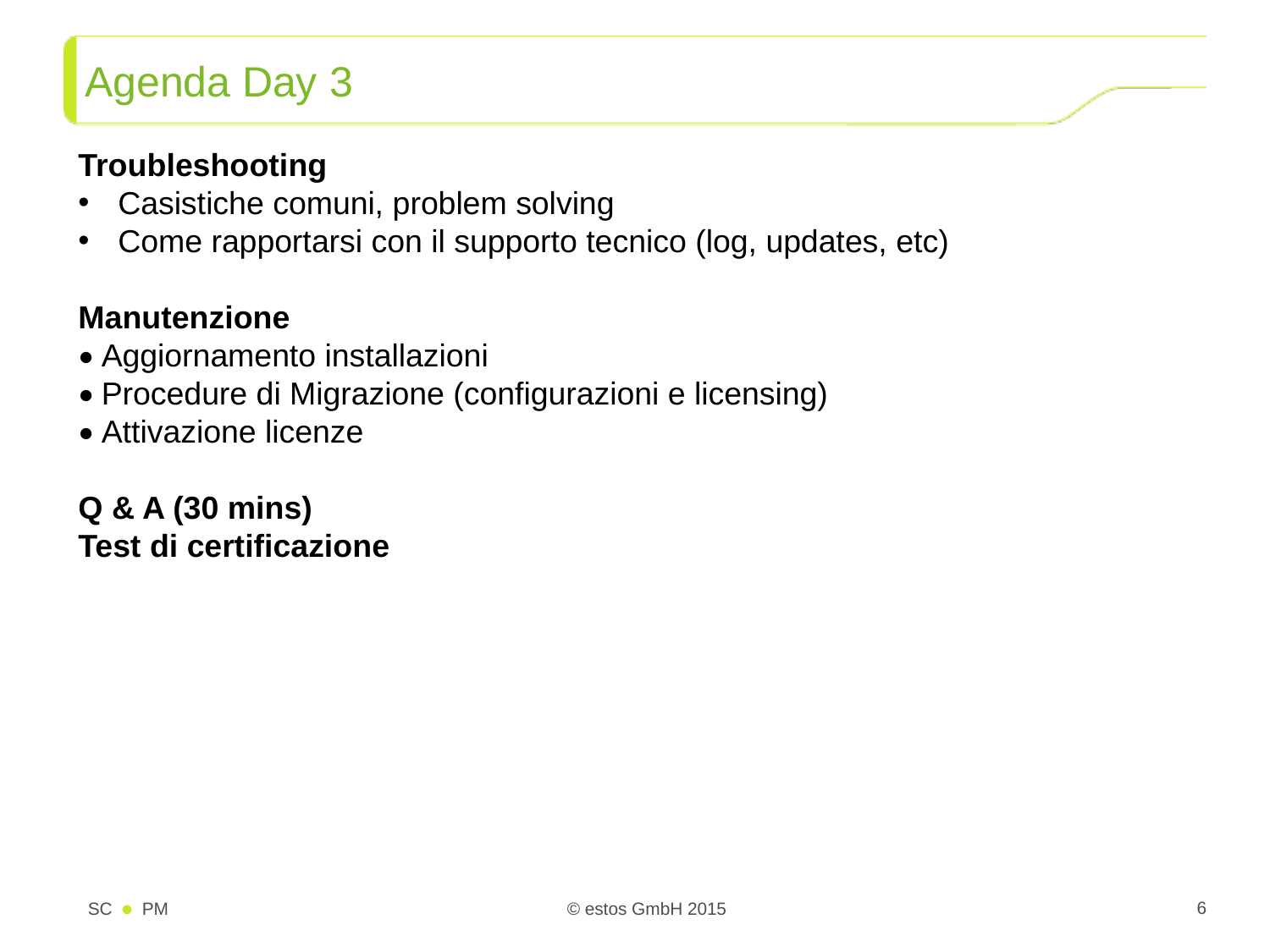

# Agenda Day 3

Troubleshooting
Casistiche comuni, problem solving
Come rapportarsi con il supporto tecnico (log, updates, etc)

Manutenzione
• Aggiornamento installazioni
• Procedure di Migrazione (configurazioni e licensing)
• Attivazione licenze

Q & A (30 mins)
Test di certificazione
SC
PM
6